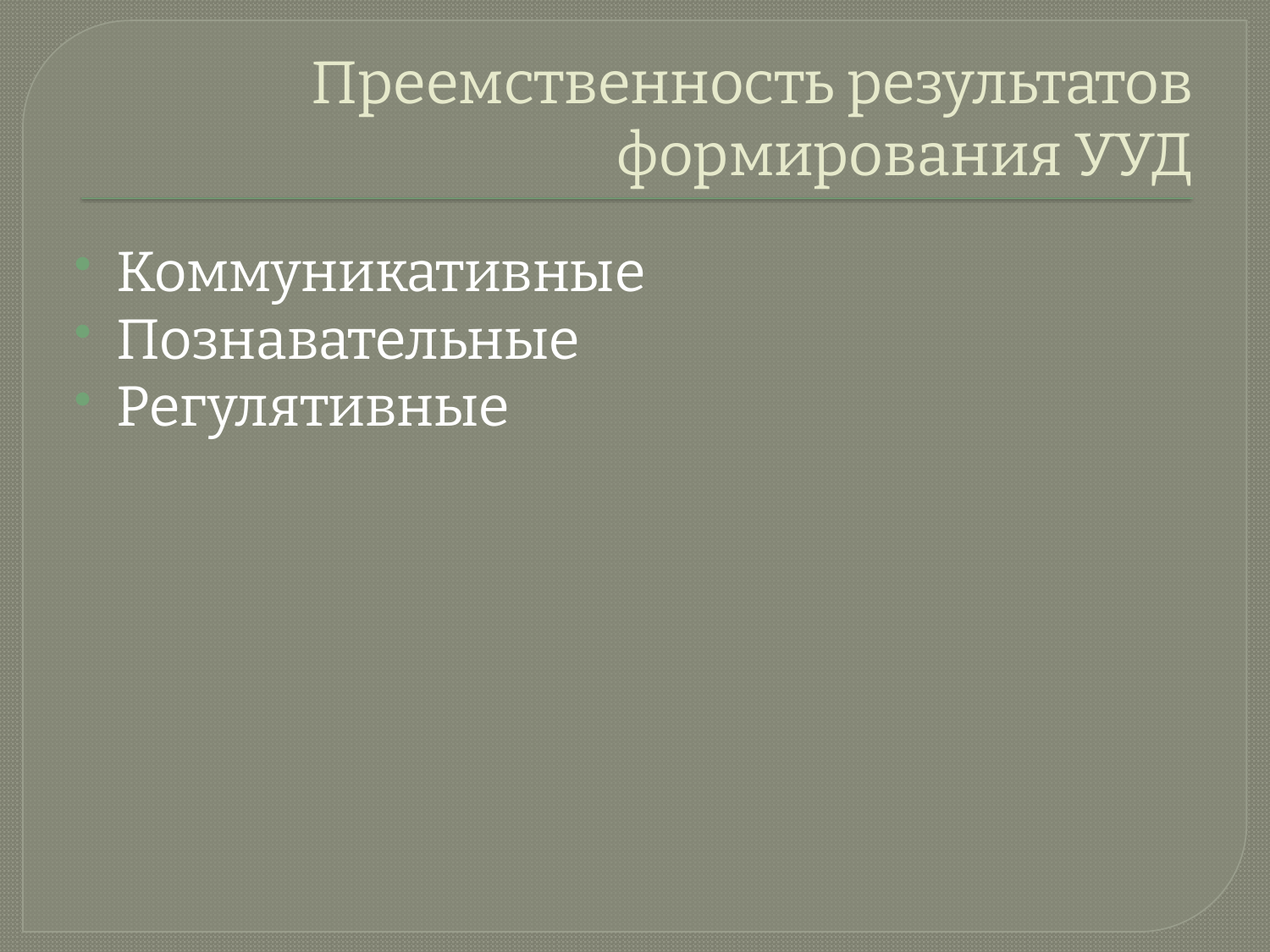

# Преемственность результатов формирования УУД
Коммуникативные
Познавательные
Регулятивные